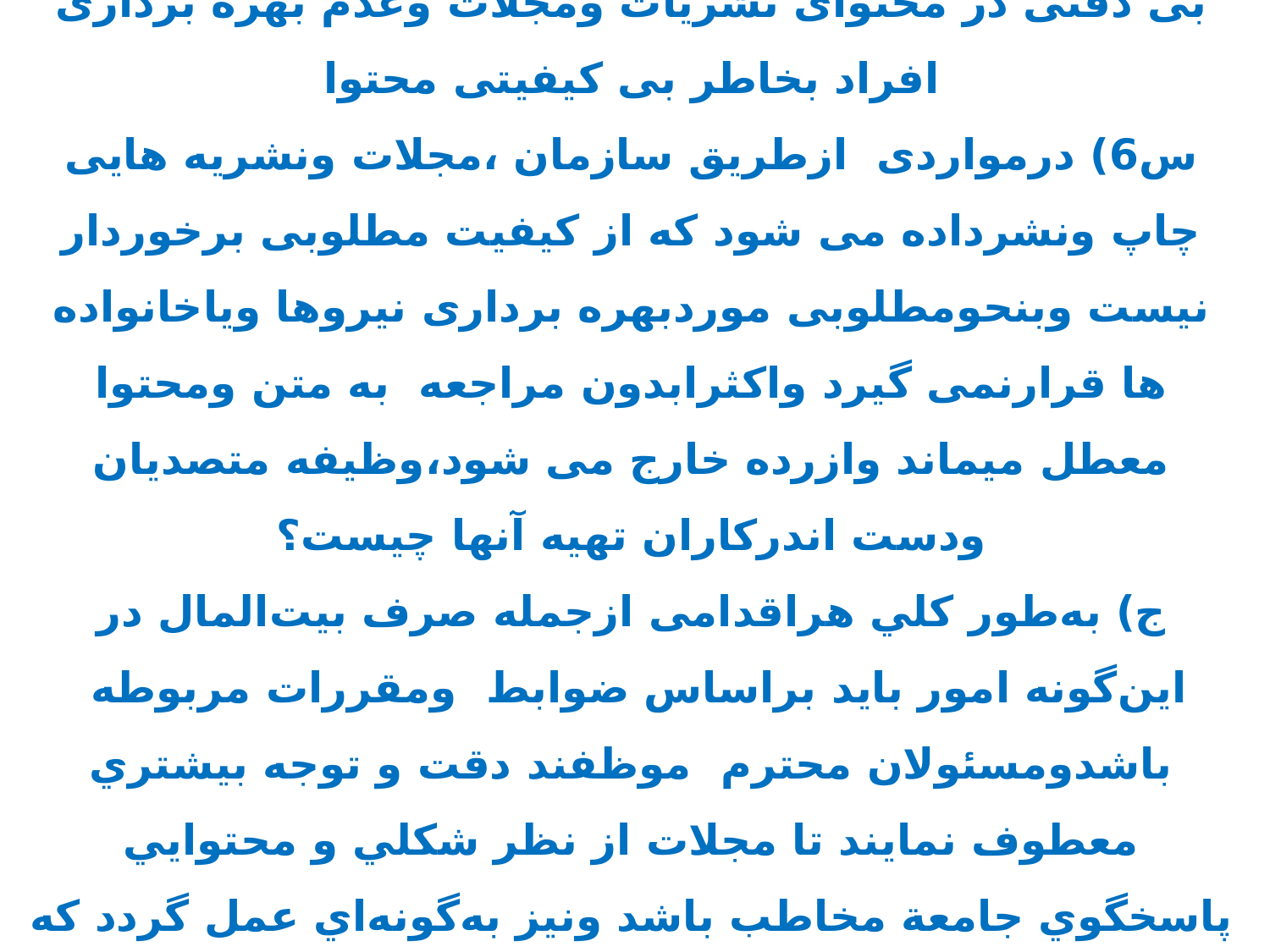

بی دقتی در محتوای نشریات ومجلات وعدم بهره برداری افراد بخاطر بی کیفیتی محتوا
س6) درمواردی  ازطریق سازمان ،مجلات ونشریه هایی چاپ ونشرداده می شود که از کیفیت مطلوبی برخوردار نیست وبنحومطلوبی موردبهره برداری نیروها ویاخانواده ها قرارنمی گیرد واکثرابدون مراجعه  به متن ومحتوا معطل میماند وازرده خارج می شود،وظیفه متصدیان ودست اندرکاران تهیه آنها چیست؟
ج) به‌طور كلي هراقدامی ازجمله صرف بيت‌المال در اين‌گونه امور بايد براساس ضوابط  ومقررات مربوطه  باشدومسئولان محترم  موظفند دقت و توجه بيشتري معطوف نمایند تا مجلات از نظر شكلي و محتوايي پاسخگوي جامعة مخاطب باشد ونیز به‌گونه‌اي عمل گردد كه از اسراف و تبذير جلوگيري  شود.